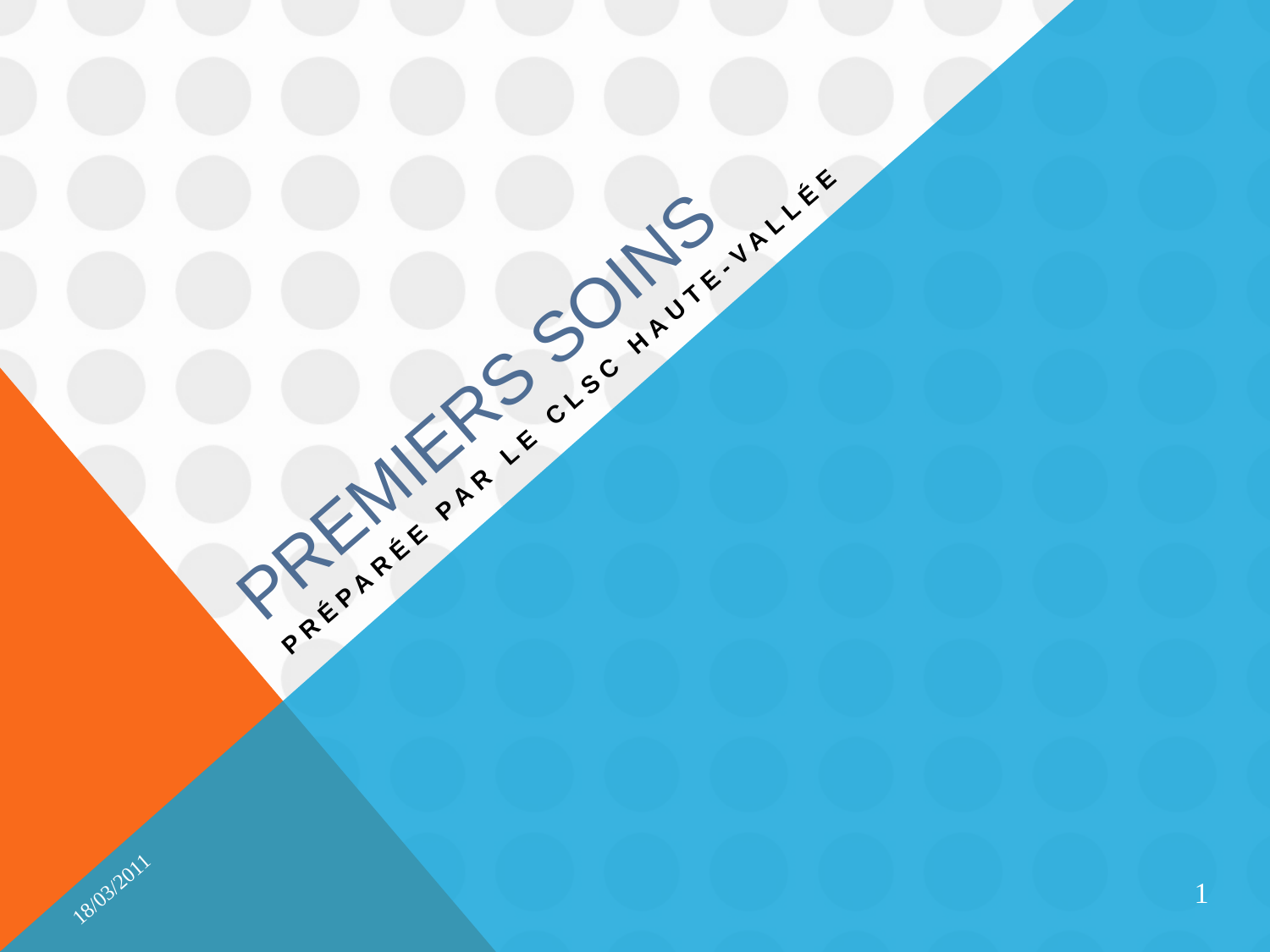

# PREMIERS SOINS
Préparée par le CLSC Haute-Vallée
18/03/2011
1